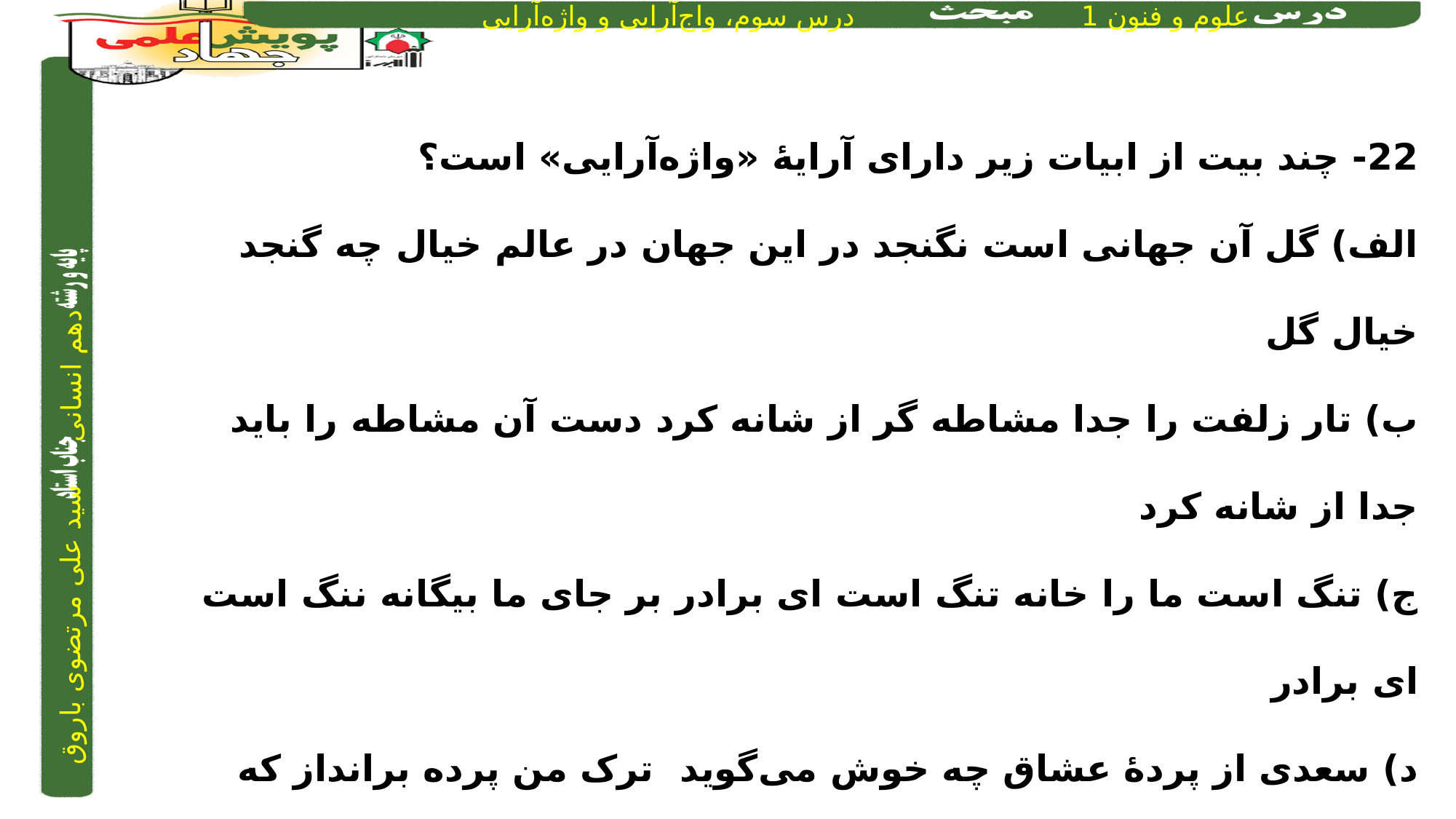

22- چند بیت از ابیات زیر دارای آرایۀ «واژه‌آرایی» است؟
الف) گل آن جهانی است نگنجد در این جهان 	در عالم خیال چه گنجد خیال گل
ب) تار زلفت را جدا مشاطه گر از شانه کرد 	دست آن مشاطه را باید جدا از شانه کرد
ج) تنگ است ما را خانه تنگ است ای برادر 	بر جای ما بیگانه ننگ است ای برادر
د) سعدی از پردۀ عشاق چه خوش می‌گوید	 	ترک من پرده برانداز که هندوی توام
هـ) ندانم از سر و پایت کدام خوب‌تر است 	چه جای فرق که زیبا ز فرق تا قدمی
1) سه		2) چهار		3) پنج		4) دو
1